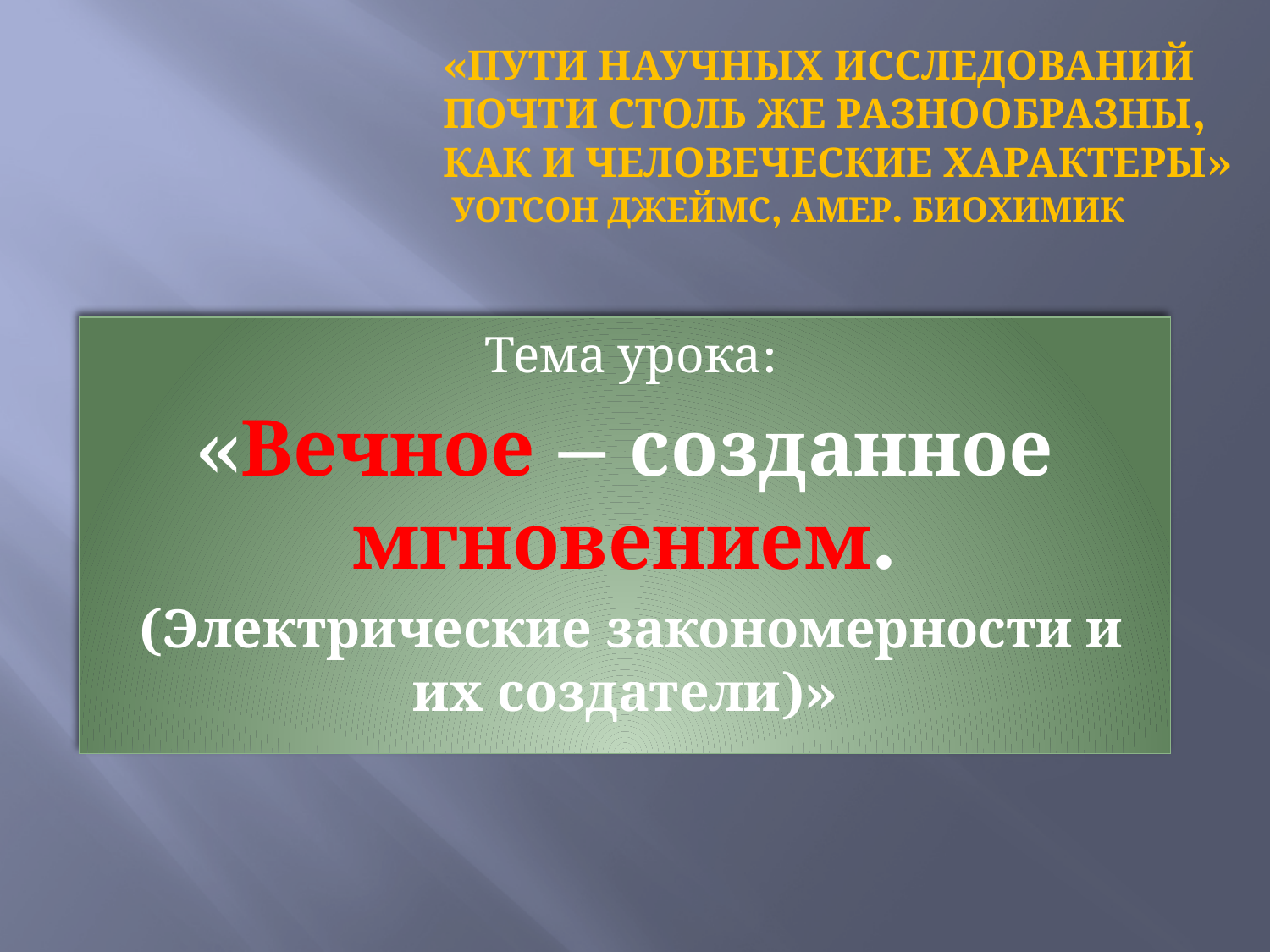

# «Пути научных исследований почти столь же разнообразны, как и человеческие характеры» Уотсон Джеймс, амер. биохимик
 Тема урока:
«Вечное – созданное мгновением.
 (Электрические закономерности и их создатели)»